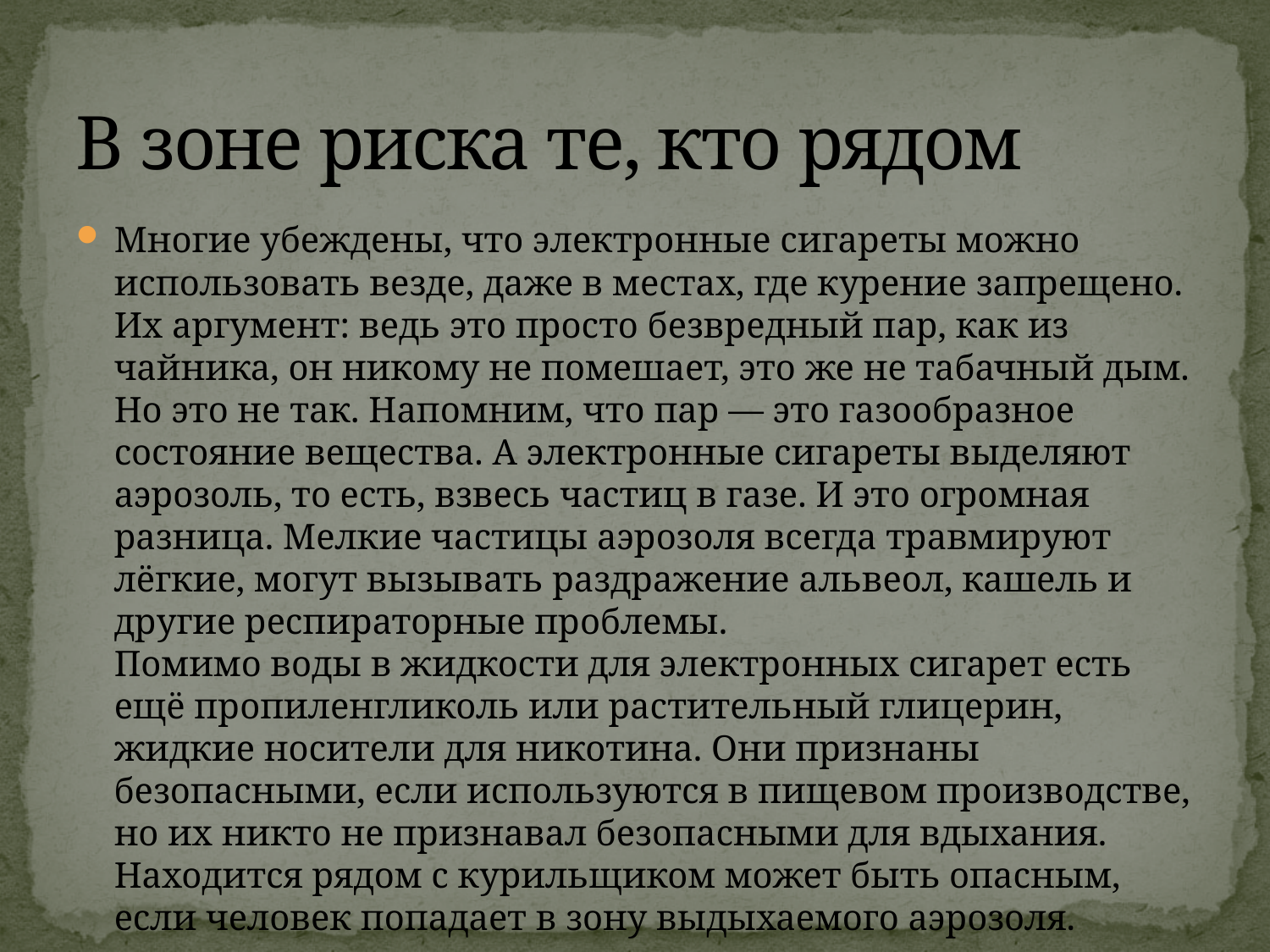

# В зоне риска те, кто рядом
Многие убеждены, что электронные сигареты можно использовать везде, даже в местах, где курение запрещено. Их аргумент: ведь это просто безвредный пар, как из чайника, он никому не помешает, это же не табачный дым. Но это не так. Напомним, что пар — это газообразное состояние вещества. А электронные сигареты выделяют аэрозоль, то есть, взвесь частиц в газе. И это огромная разница. Мелкие частицы аэрозоля всегда травмируют лёгкие, могут вызывать раздражение альвеол, кашель и другие респираторные проблемы.
Помимо воды в жидкости для электронных сигарет есть ещё пропиленгликоль или растительный глицерин, жидкие носители для никотина. Они признаны безопасными, если используются в пищевом производстве, но их никто не признавал безопасными для вдыхания. Находится рядом с курильщиком может быть опасным, если человек попадает в зону выдыхаемого аэрозоля.